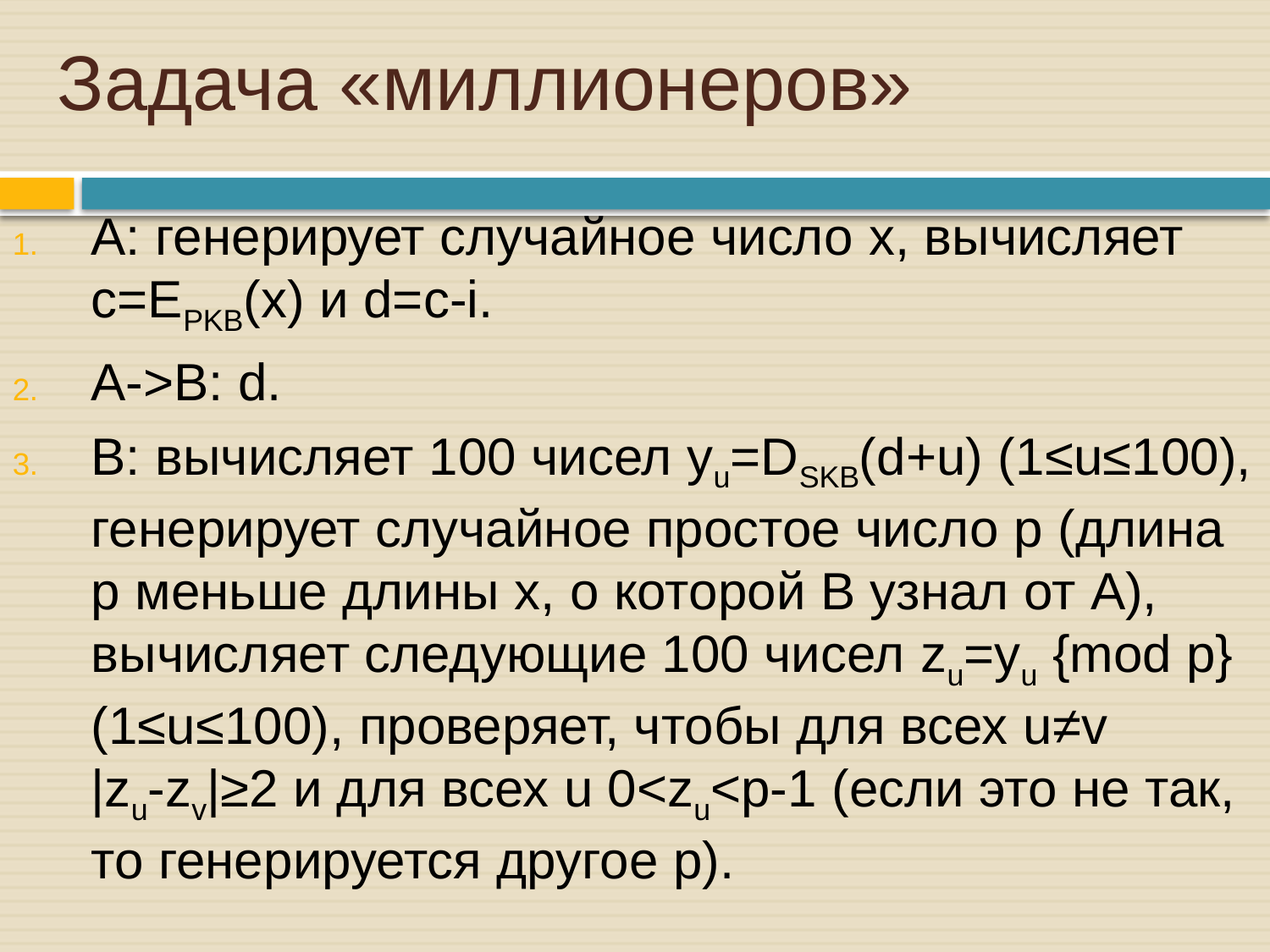

# Задача «миллионеров»
A: генерирует случайное число x, вычисляет c=EPKB(x) и d=c-i.
A->B: d.
B: вычисляет 100 чисел yu=DSKB(d+u) (1≤u≤100), генерирует случайное простое число p (длина p меньше длины x, о которой B узнал от A), вычисляет следующие 100 чисел zu=yu {mod p} (1≤u≤100), проверяет, чтобы для всех u≠v
|zu-zv|≥2 и для всех u 0<zu<p-1 (если это не так, то генерируется другое p).